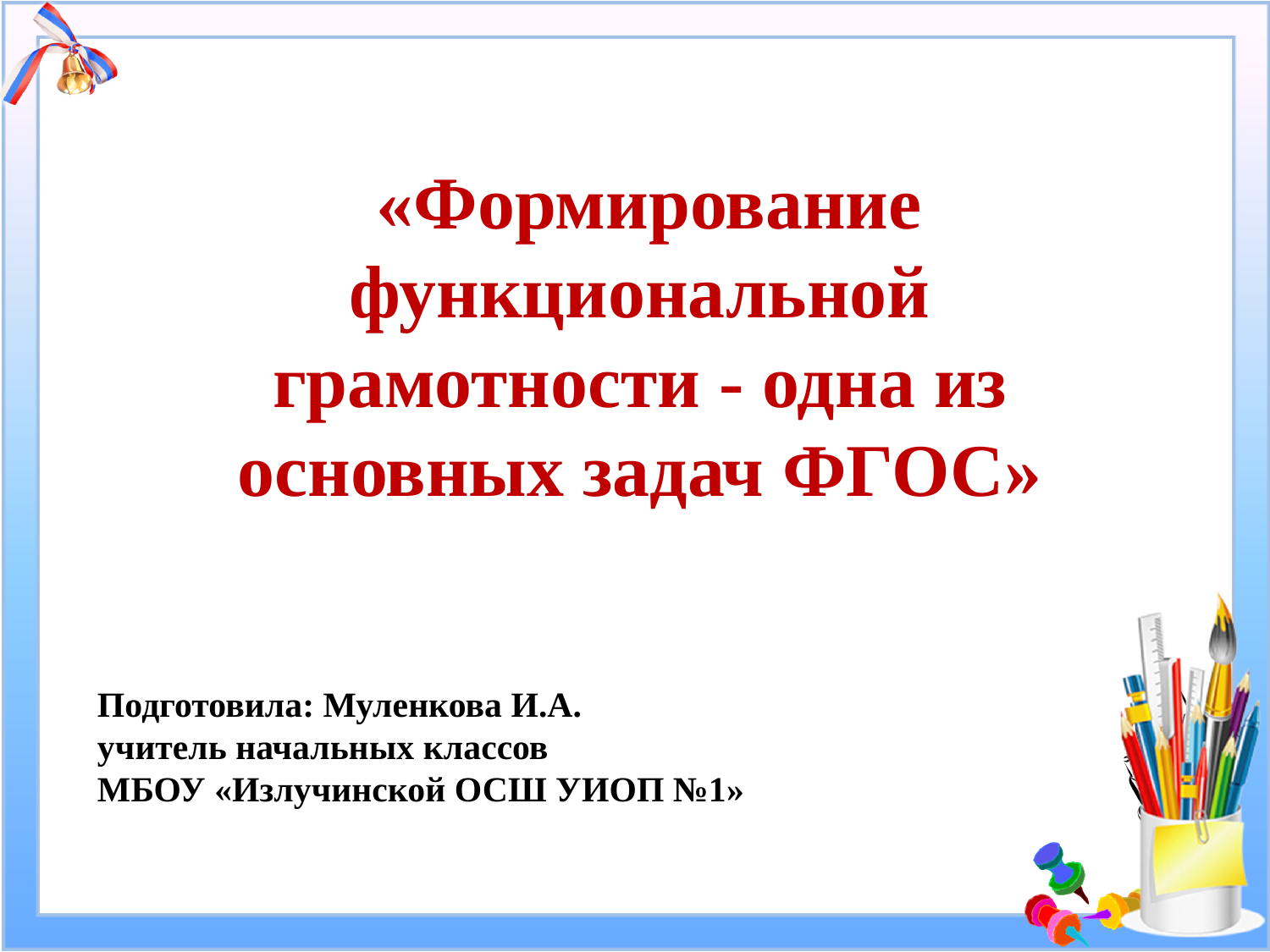

«Формирование функциональной грамотности - одна из основных задач ФГОС»

#
Подготовила: Муленкова И.А.
учитель начальных классов
МБОУ «Излучинской ОСШ УИОП №1»